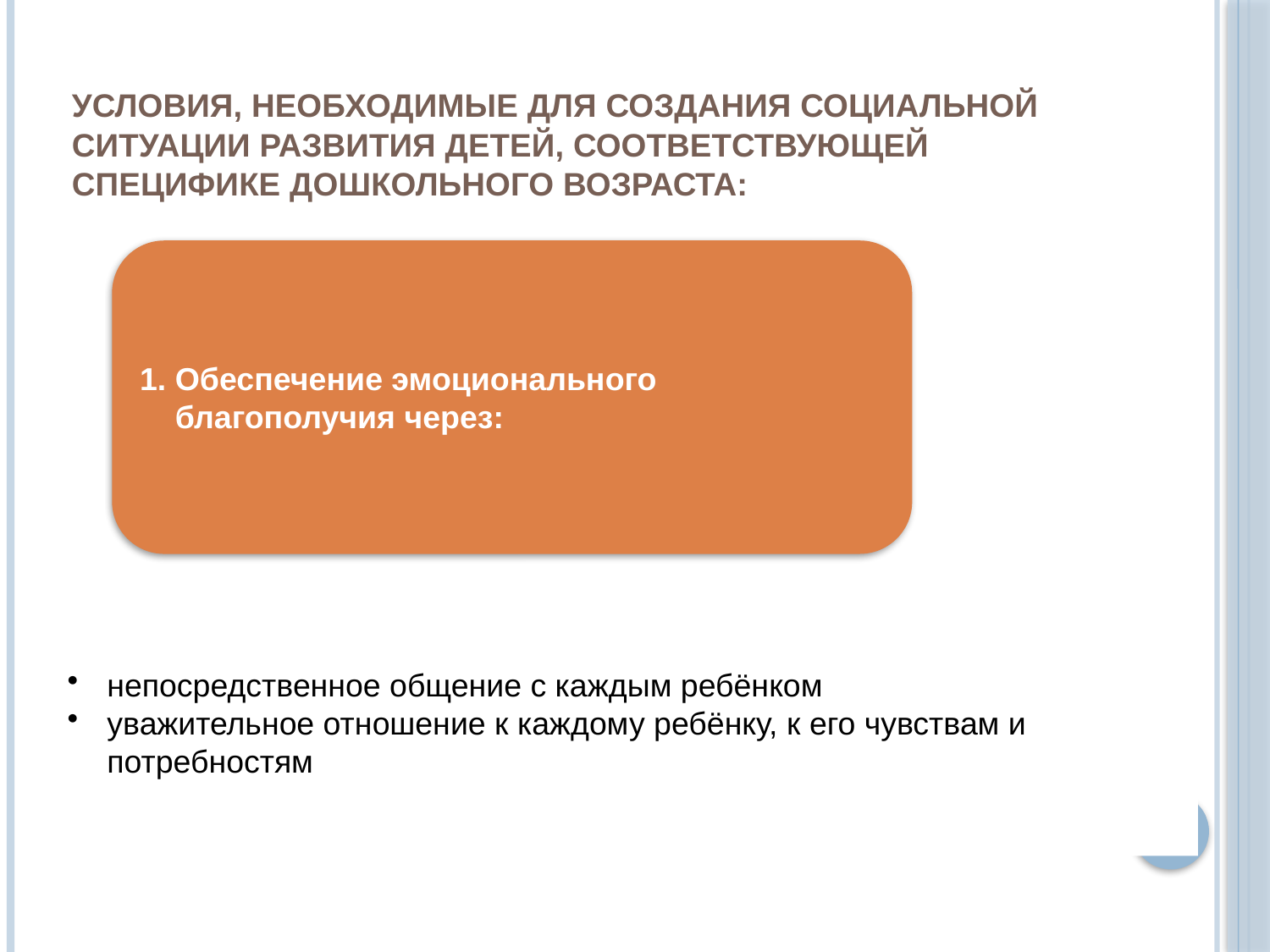

Психолого-педагогические условия реализации Программы
# Условия, необходимые для создания социальной ситуации развития детей, соответствующей специфике дошкольного возраста:
1. Обеспечение эмоционального
    благополучия через:
уважительное отношение к каждому ребёнку, к его чувствам и потребностям
непосредственное общение с каждым ребёнком
5